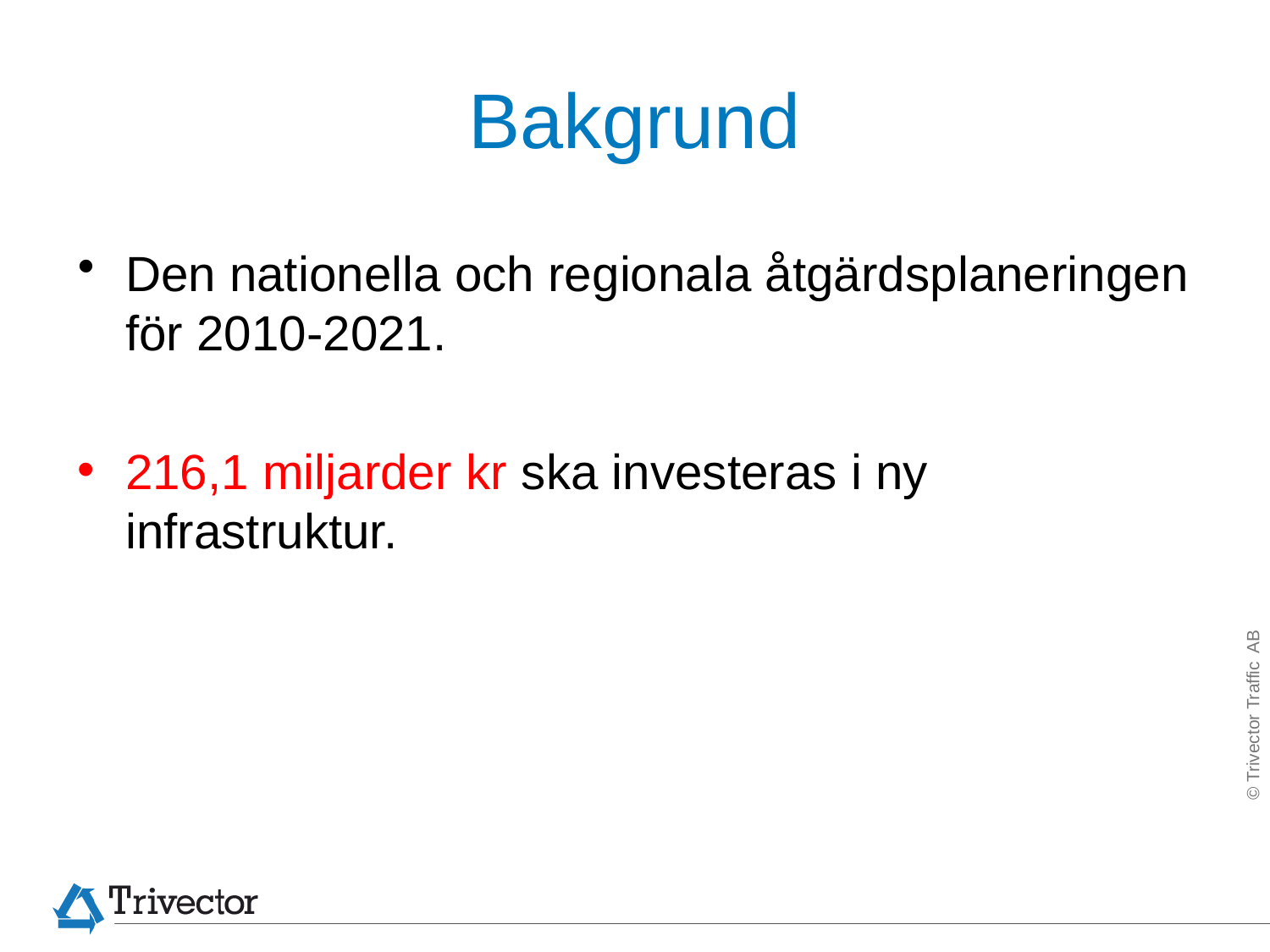

# Bakgrund
Den nationella och regionala åtgärdsplaneringen för 2010-2021.

216,1 miljarder kr ska investeras i ny infrastruktur.